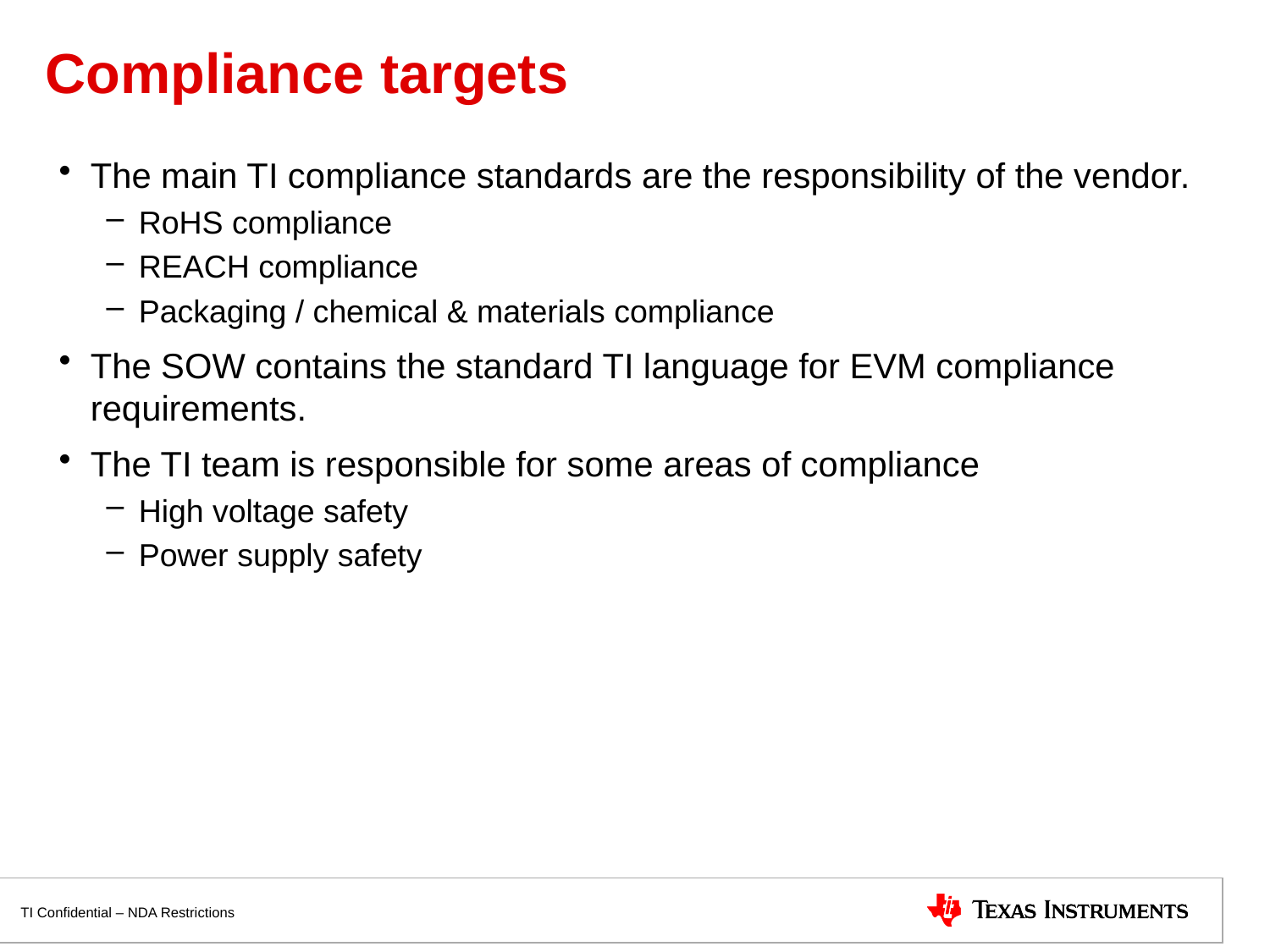

# Compliance targets
The main TI compliance standards are the responsibility of the vendor.
RoHS compliance
REACH compliance
Packaging / chemical & materials compliance
The SOW contains the standard TI language for EVM compliance requirements.
The TI team is responsible for some areas of compliance
High voltage safety
Power supply safety